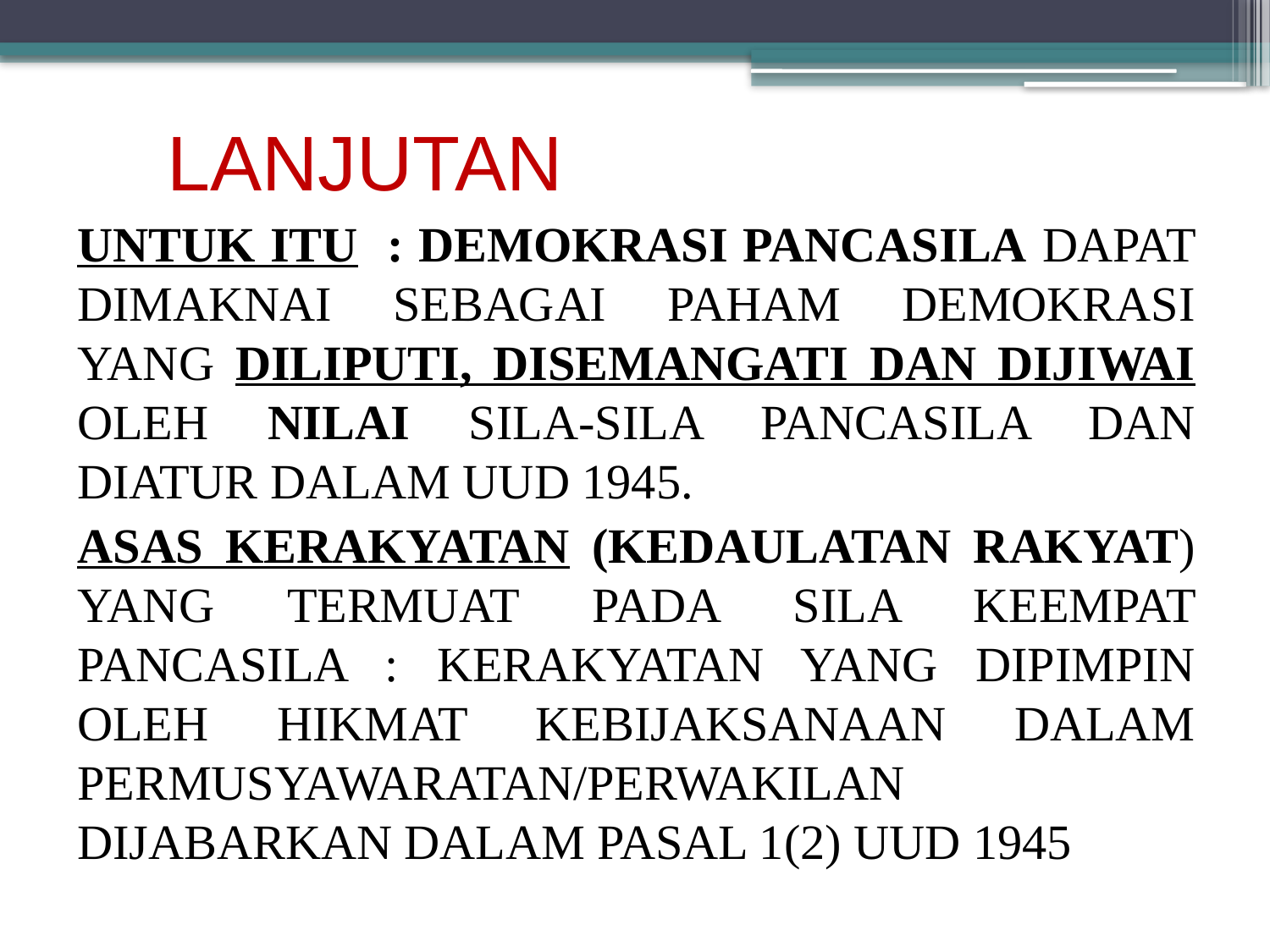

# LANJUTAN
UNTUK ITU  : DEMOKRASI PANCASILA DAPAT DIMAKNAI SEBAGAI PAHAM DEMOKRASI YANG DILIPUTI, DISEMANGATI DAN DIJIWAI OLEH NILAI SILA-SILA PANCASILA DAN DIATUR DALAM UUD 1945.
ASAS KERAKYATAN (KEDAULATAN RAKYAT) YANG TERMUAT PADA SILA KEEMPAT PANCASILA : KERAKYATAN YANG DIPIMPIN OLEH HIKMAT KEBIJAKSANAAN DALAM PERMUSYAWARATAN/PERWAKILAN  DIJABARKAN DALAM PASAL 1(2) UUD 1945